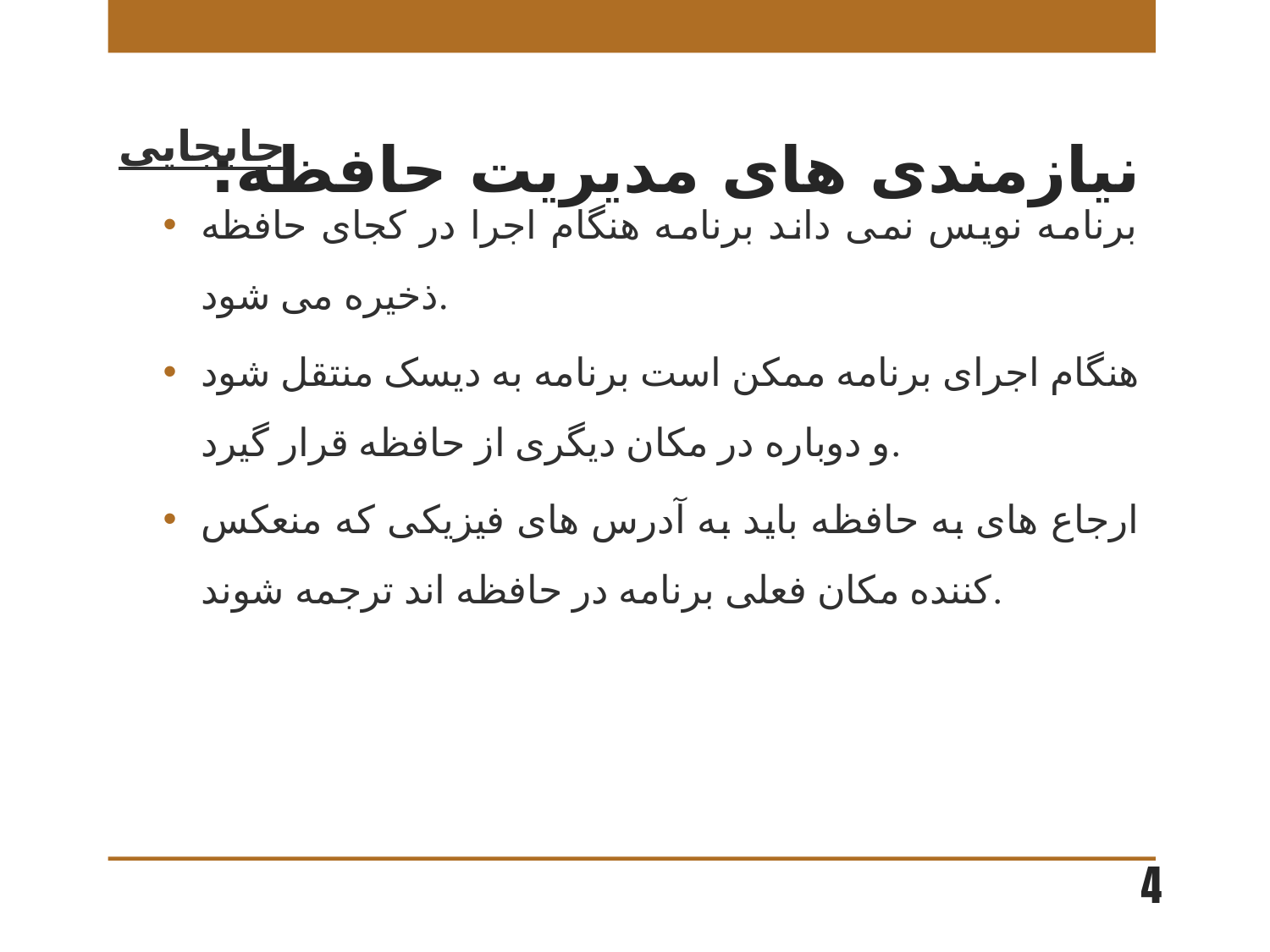

# نیازمندی های مدیریت حافظه:
جابجایی
برنامه نویس نمی داند برنامه هنگام اجرا در کجای حافظه ذخیره می شود.
هنگام اجرای برنامه ممکن است برنامه به دیسک منتقل شود و دوباره در مکان دیگری از حافظه قرار گیرد.
ارجاع های به حافظه باید به آدرس های فیزیکی که منعکس کننده مکان فعلی برنامه در حافظه اند ترجمه شوند.
4